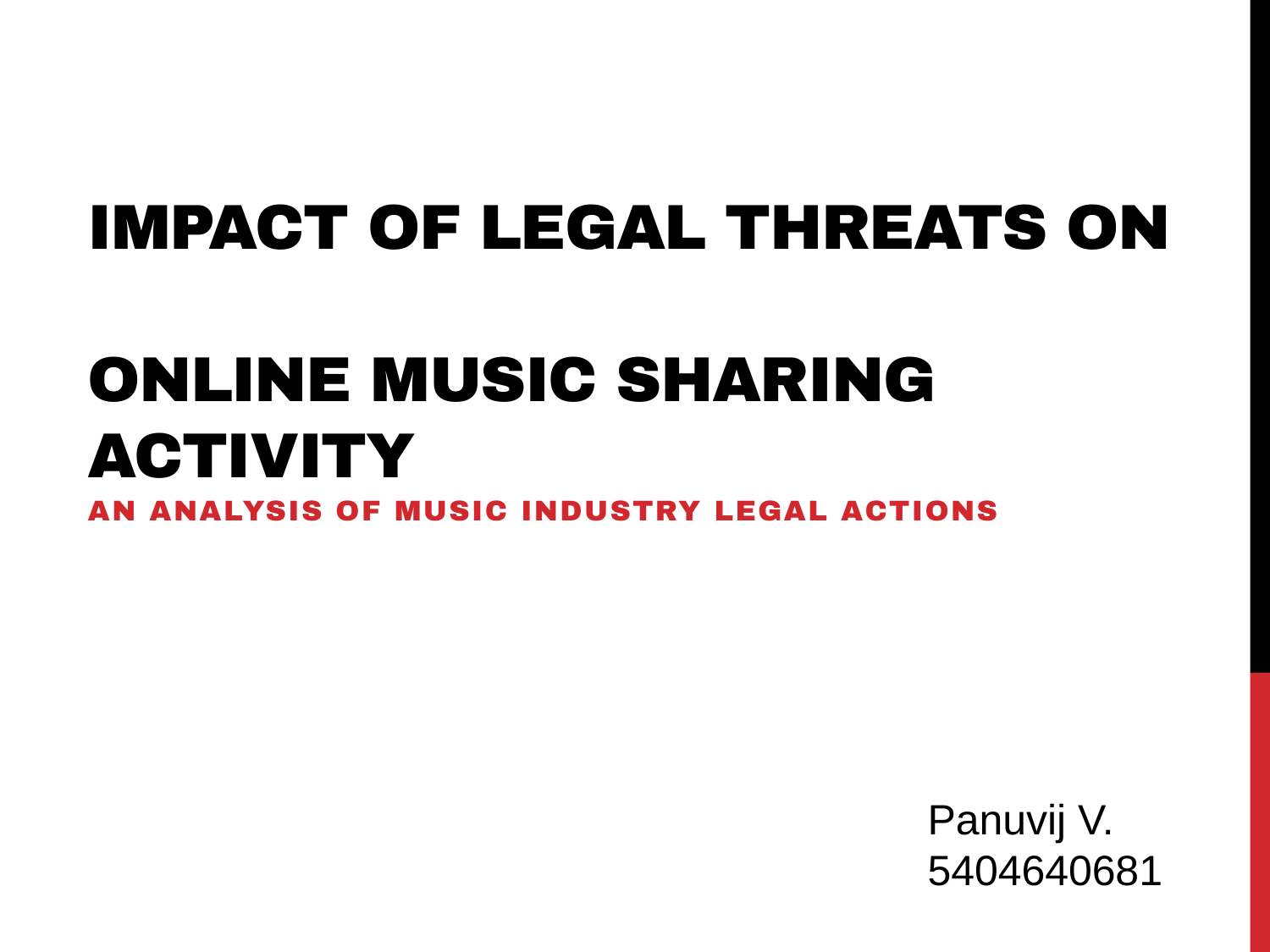

# Impact of Legal threats on Online Music Sharing Activity
An analysis of Music Industry Legal Actions

Panuvij V.
5404640681